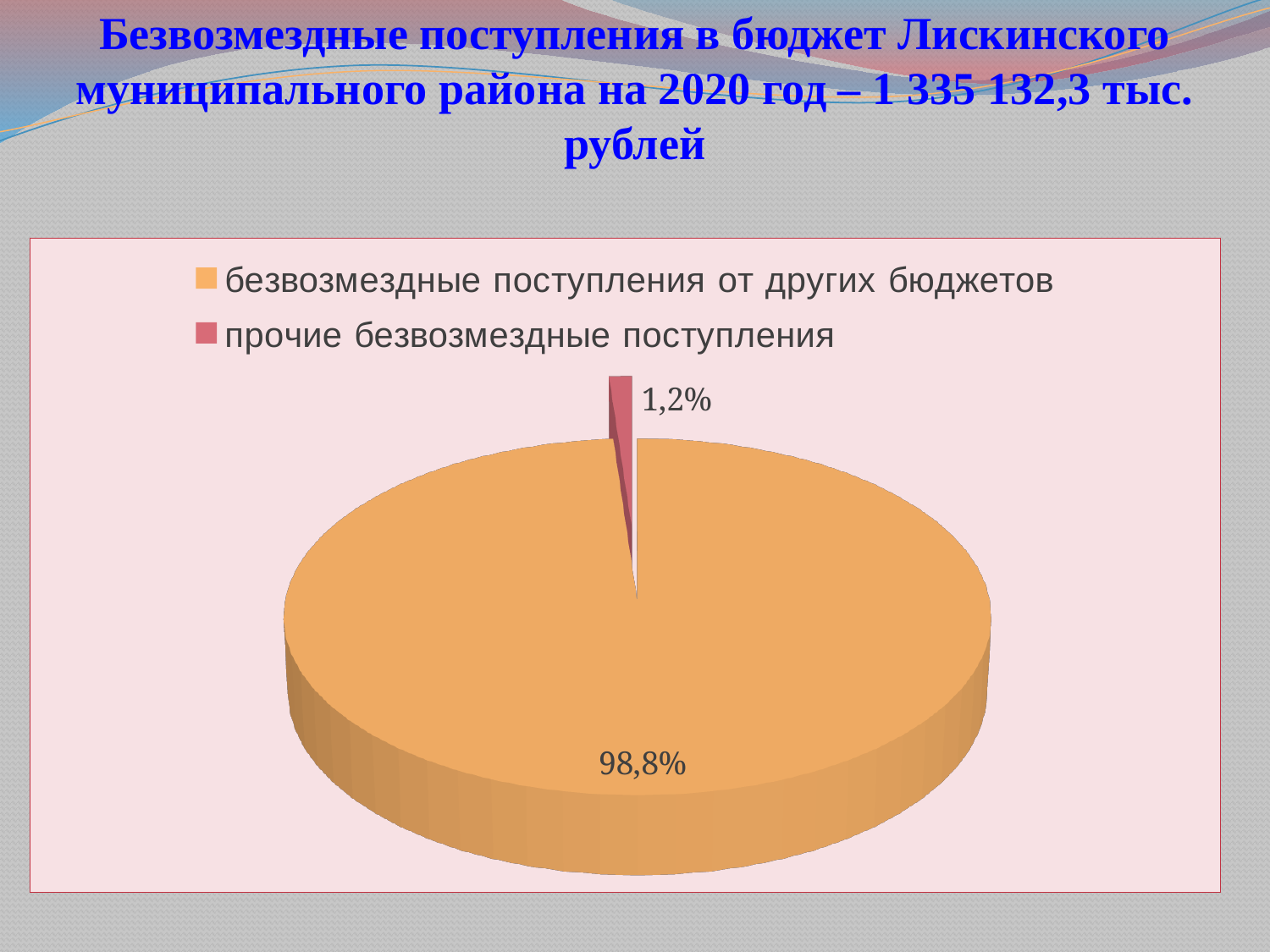

# Безвозмездные поступления в бюджет Лискинского муниципального района на 2020 год – 1 335 132,3 тыс. рублей

[unsupported chart]